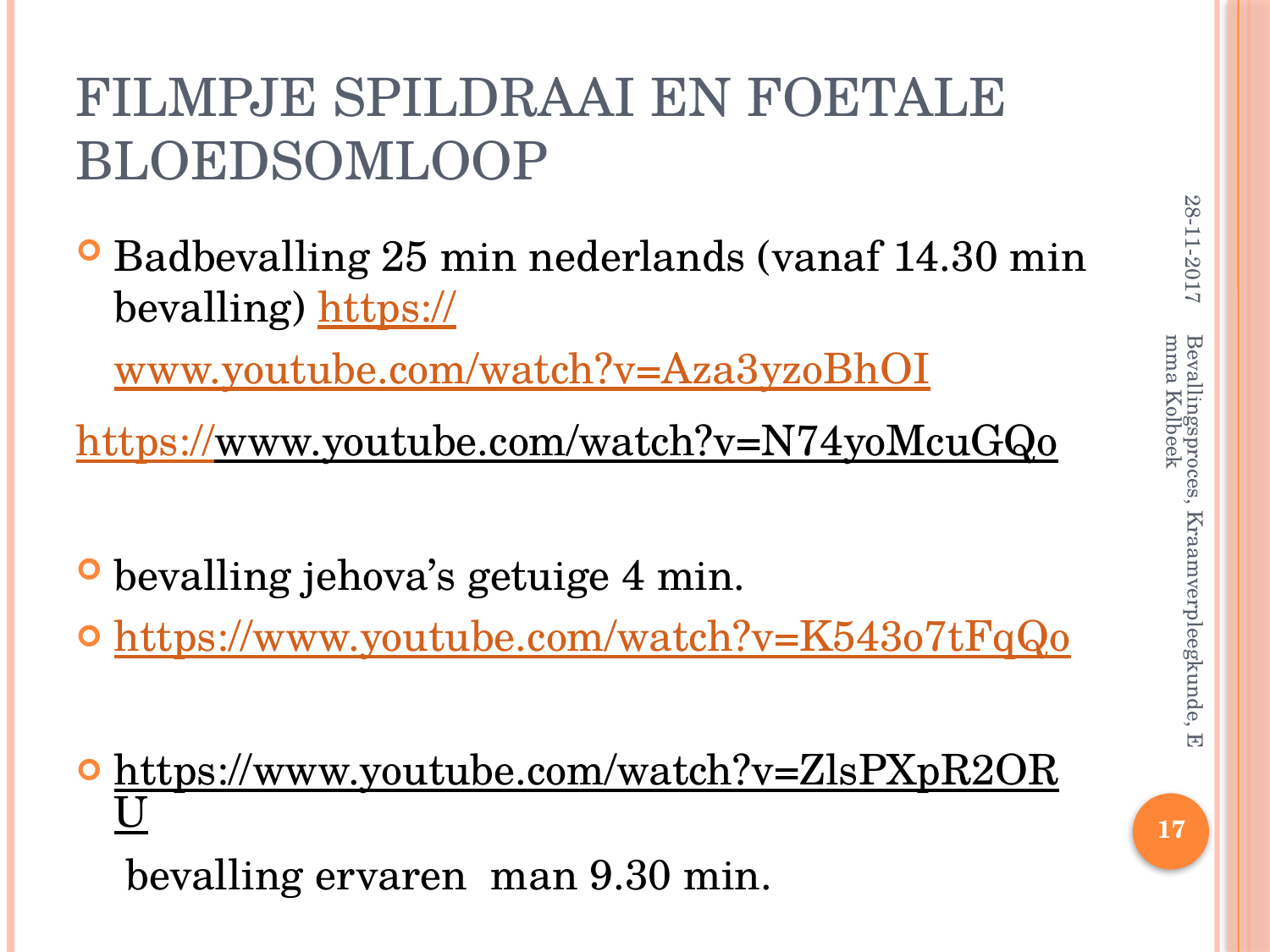

# Filmpje spildraai en foetale bloedsomloop
28-11-2017
Badbevalling 25 min nederlands (vanaf 14.30 min bevalling) https://www.youtube.com/watch?v=Aza3yzoBhOI
https://www.youtube.com/watch?v=N74yoMcuGQo

bevalling jehova’s getuige 4 min.
https://www.youtube.com/watch?v=K543o7tFqQo

https://www.youtube.com/watch?v=ZlsPXpR2ORU bevalling ervaren  man 9.30 min.

Bevallingsproces, Kraamverpleegkunde, Emma Kolbeek
17